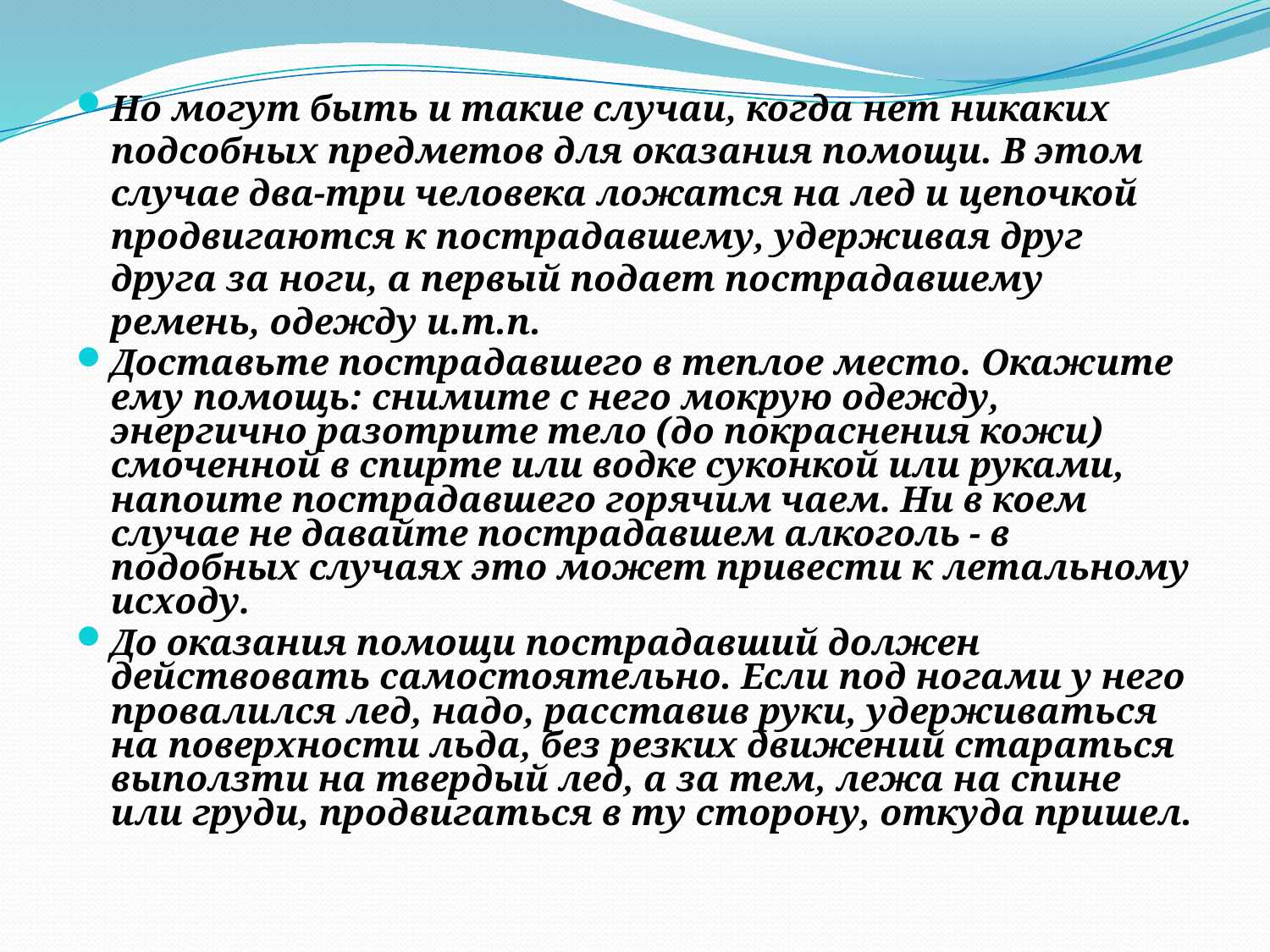

Но могут быть и такие случаи, когда нет никаких подсобных предметов для оказания помощи. В этом случае два-три человека ложатся на лед и цепочкой продвигаются к пострадавшему, удерживая друг друга за ноги, а первый подает пострадавшему ремень, одежду и.т.п.
Доставьте пострадавшего в теплое место. Окажите ему помощь: снимите с него мокрую одежду, энергично разотрите тело (до покраснения кожи) смоченной в спирте или водке суконкой или руками, напоите пострадавшего горячим чаем. Ни в коем случае не давайте пострадавшем алкоголь - в подобных случаях это может привести к летальному исходу.
До оказания помощи пострадавший должен действовать самостоятельно. Если под ногами у него провалился лед, надо, расставив руки, удерживаться на поверхности льда, без резких движений стараться выползти на твердый лед, а за тем, лежа на спине или груди, продвигаться в ту сторону, откуда пришел.